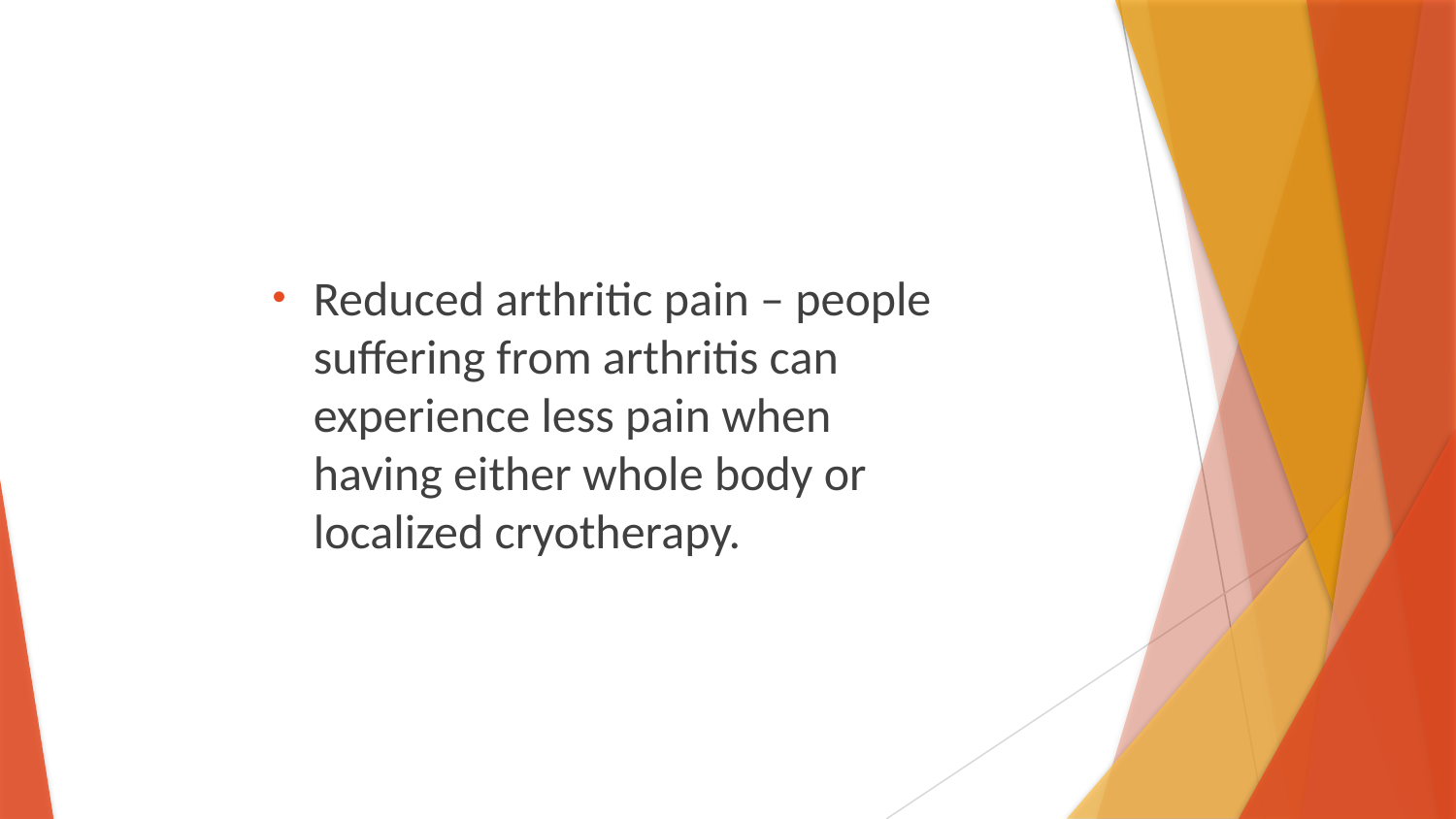

Reduced arthritic pain – people suffering from arthritis can experience less pain when having either whole body or localized cryotherapy.